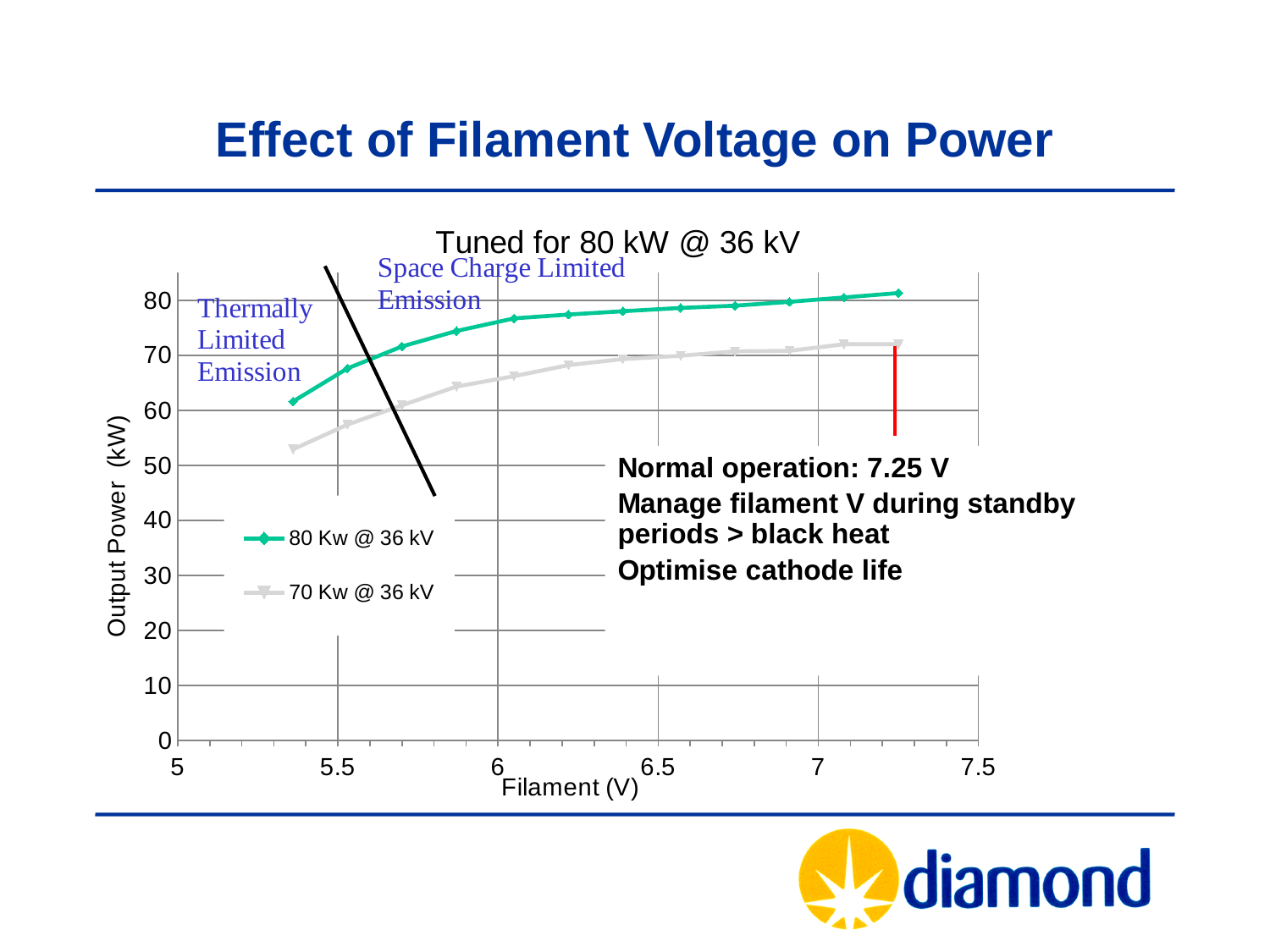

# Effect of Filament Voltage on Power

### Chart: Tuned for 80 kW @ 36 kV

| Category | 80 Kw @ 36 kV | 70 Kw @ 36 kV |
|---|---|---|